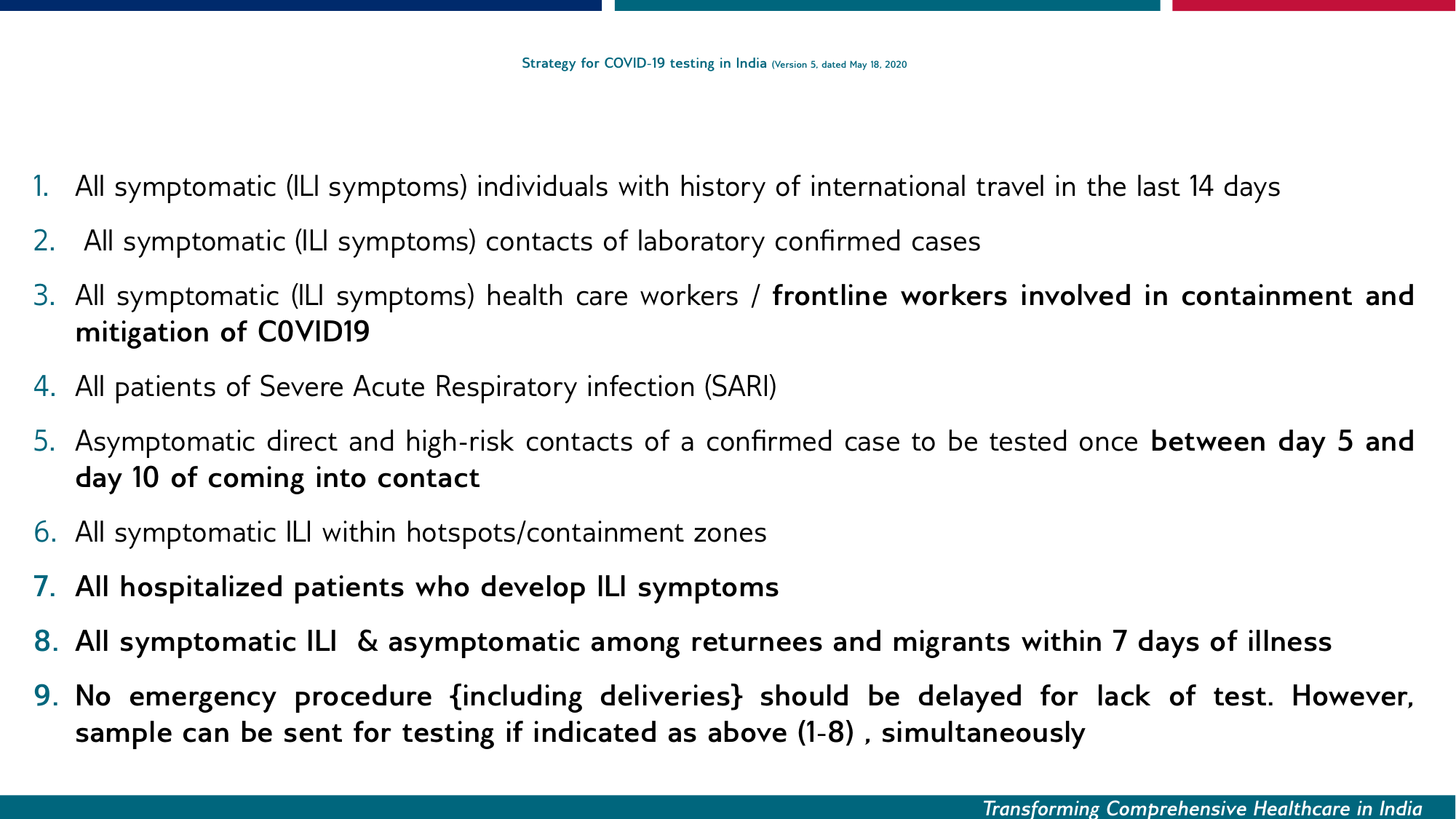

# Strategy for COVlD-19 testing in lndia (Version 5, dated May 18, 2020
All symptomatic (lLl symptoms) individuals with history of international travel in the last 14 days
 All symptomatic (lLl symptoms) contacts of laboratory confirmed cases
All symptomatic (lLl symptoms) health care workers / frontline workers involved in containment and mitigation of C0VlD19
All patients of Severe Acute Respiratory infection (SARI)
Asymptomatic direct and high-risk contacts of a confirmed case to be tested once between day 5 and day 10 of coming into contact
All symptomatic lLI within hotspots/containment zones
All hospitalized patients who develop lLl symptoms
All symptomatic ILI  & asymptomatic among returnees and migrants within 7 days of illness
No emergency procedure {including deliveries} should be delayed for lack of test. However, sample can be sent for testing if indicated as above (1-8) , simultaneously